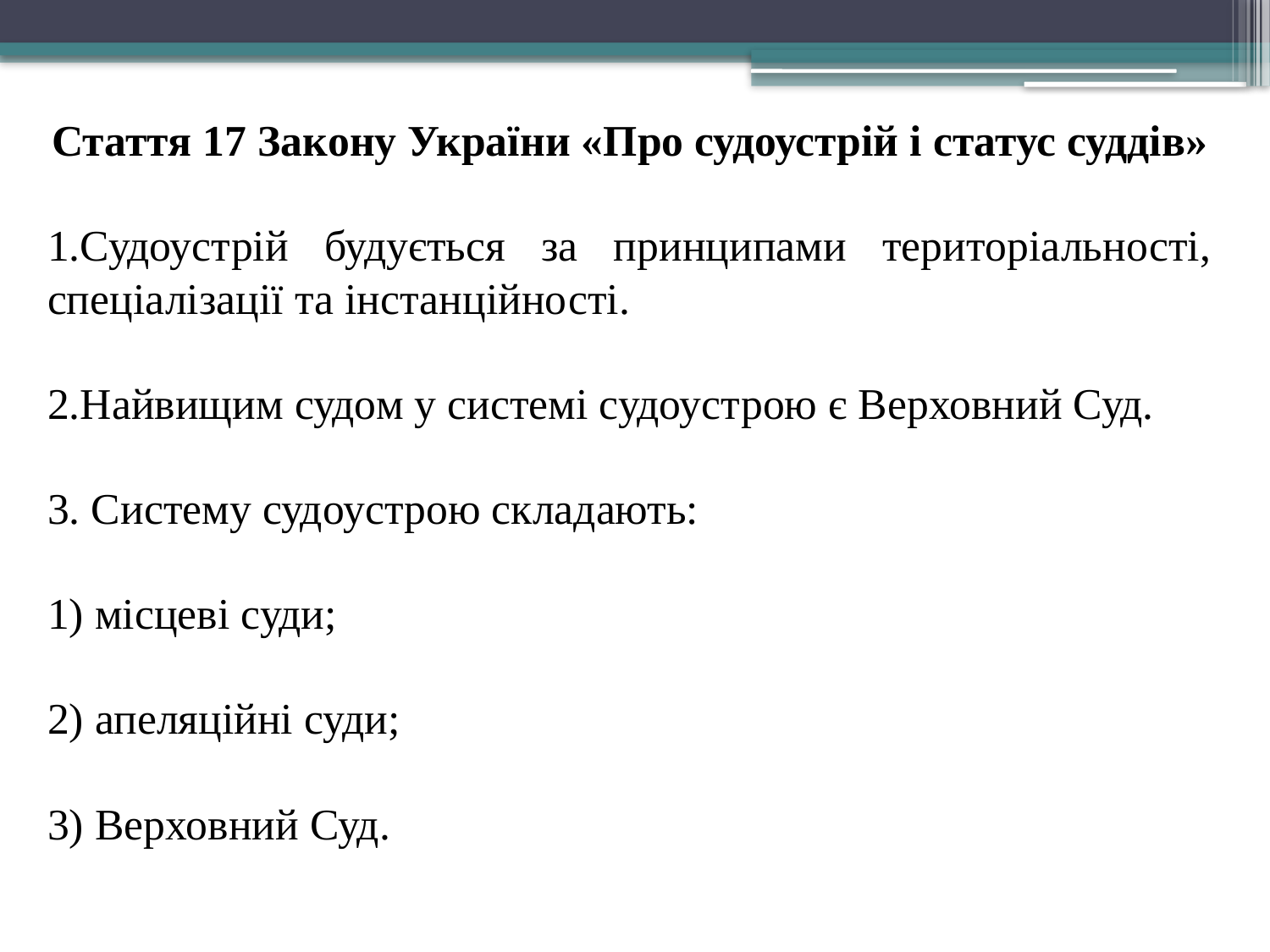

Стаття 17 Закону України «Про судоустрій і статус суддів»

1.Судоустрій будується за принципами територіальності, спеціалізації та інстанційності.

2.Найвищим судом у системі судоустрою є Верховний Суд.

3. Систему судоустрою складають:

1) місцеві суди;

2) апеляційні суди;

3) Верховний Суд.